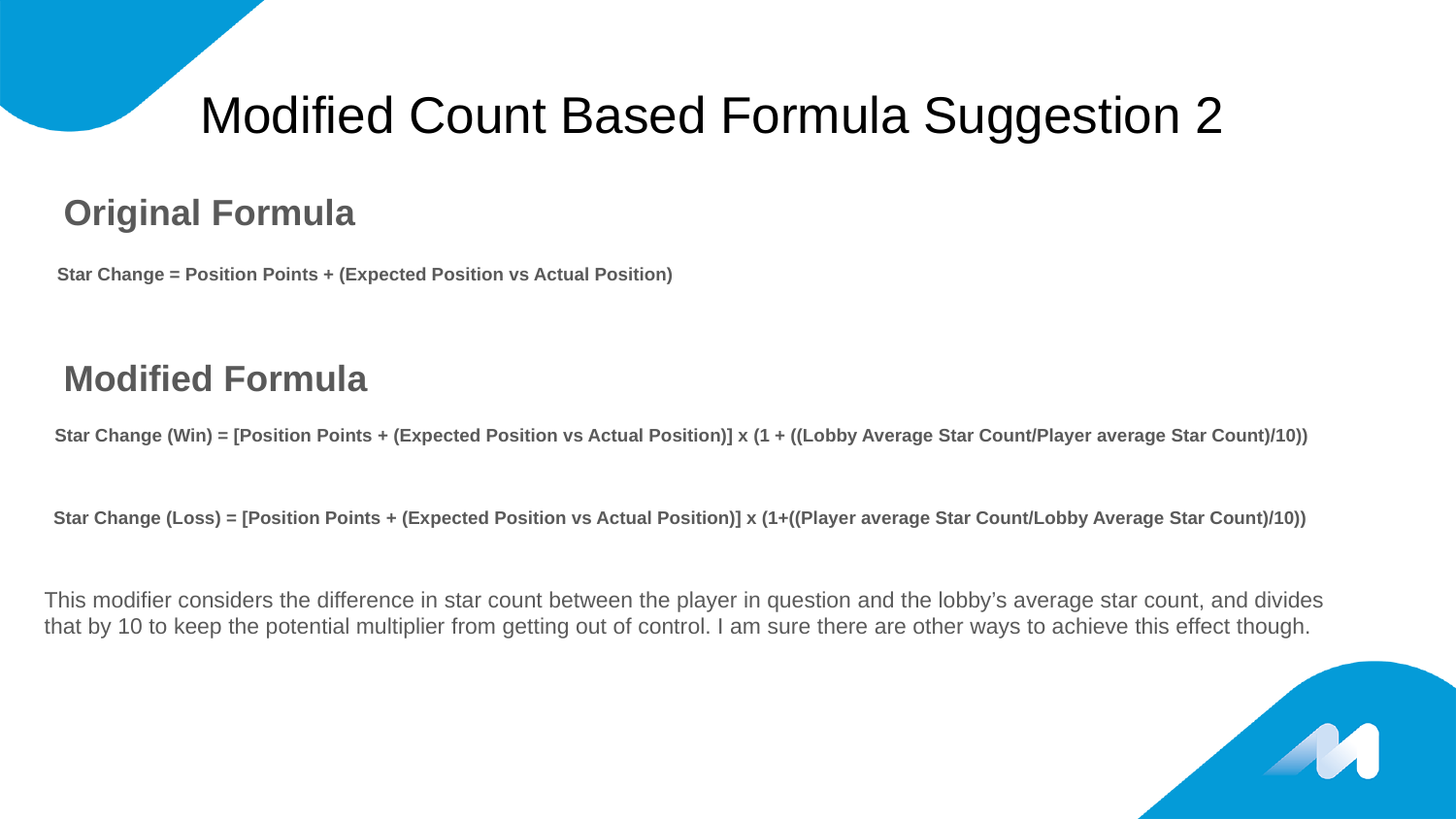

# Modified Count Based Formula Suggestion 2
Original Formula
Star Change = Position Points + (Expected Position vs Actual Position)
Modified Formula
Star Change (Win) = [Position Points + (Expected Position vs Actual Position)] x (1 + ((Lobby Average Star Count/Player average Star Count)/10))
Star Change (Loss) = [Position Points + (Expected Position vs Actual Position)] x (1+((Player average Star Count/Lobby Average Star Count)/10))
This modifier considers the difference in star count between the player in question and the lobby’s average star count, and divides that by 10 to keep the potential multiplier from getting out of control. I am sure there are other ways to achieve this effect though.